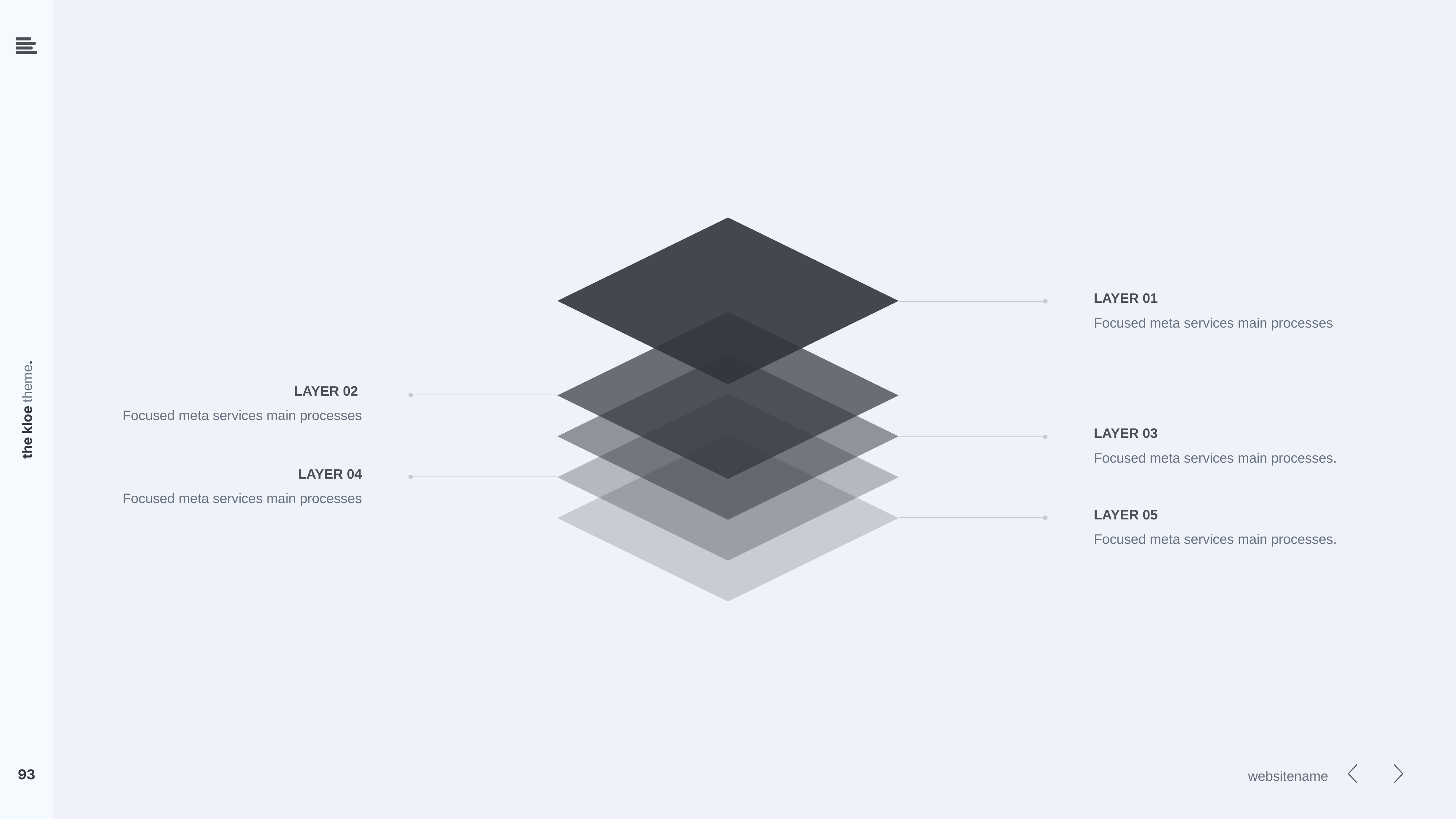

LAYER 01
Focused meta services main processes

LAYER 02
Focused meta services main processes

LAYER 03
Focused meta services main processes.

LAYER 04
Focused meta services main processes

LAYER 05
Focused meta services main processes.

93